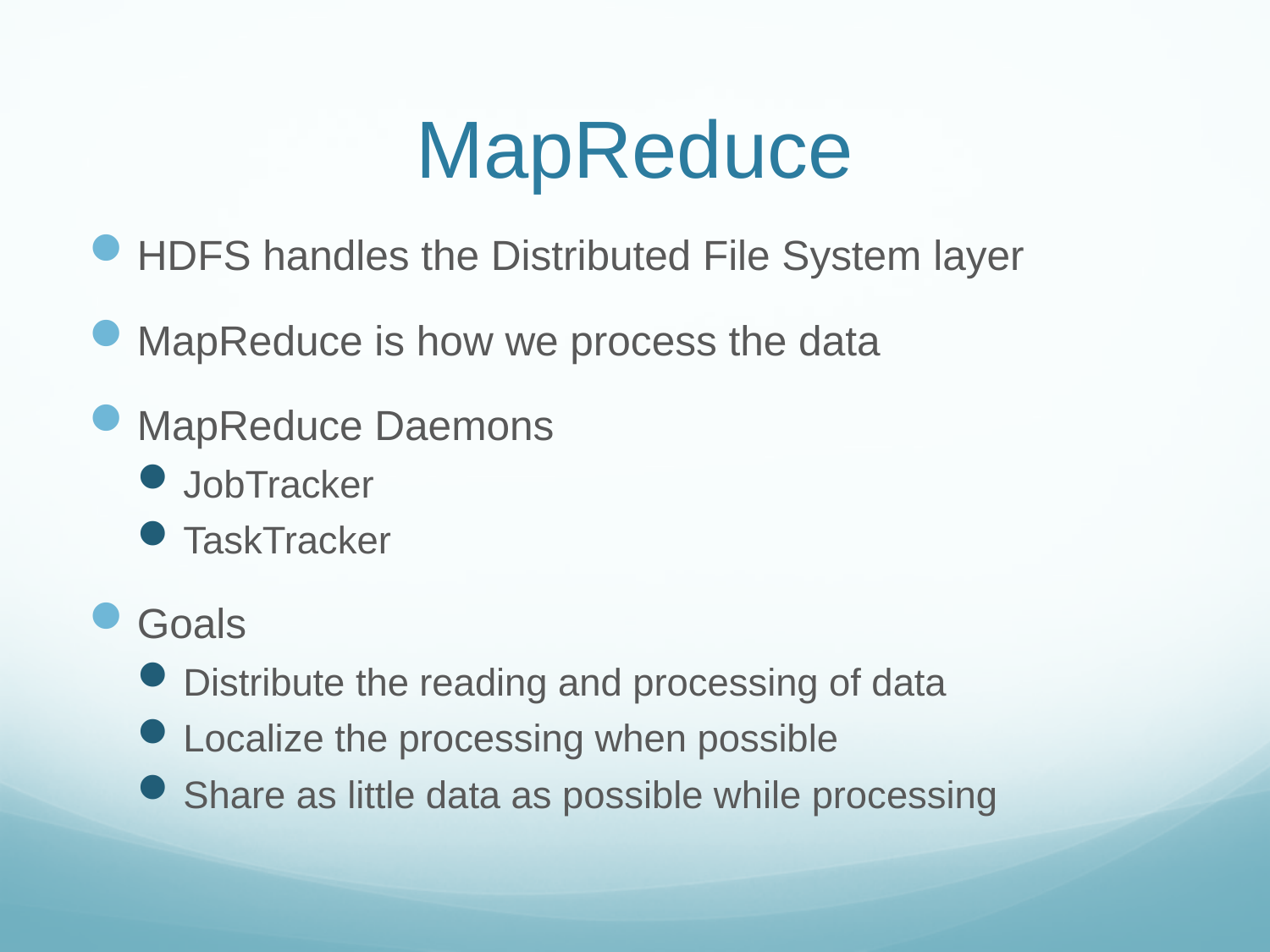

# MapReduce
HDFS handles the Distributed File System layer
MapReduce is how we process the data
MapReduce Daemons
JobTracker
TaskTracker
Goals
Distribute the reading and processing of data
Localize the processing when possible
Share as little data as possible while processing